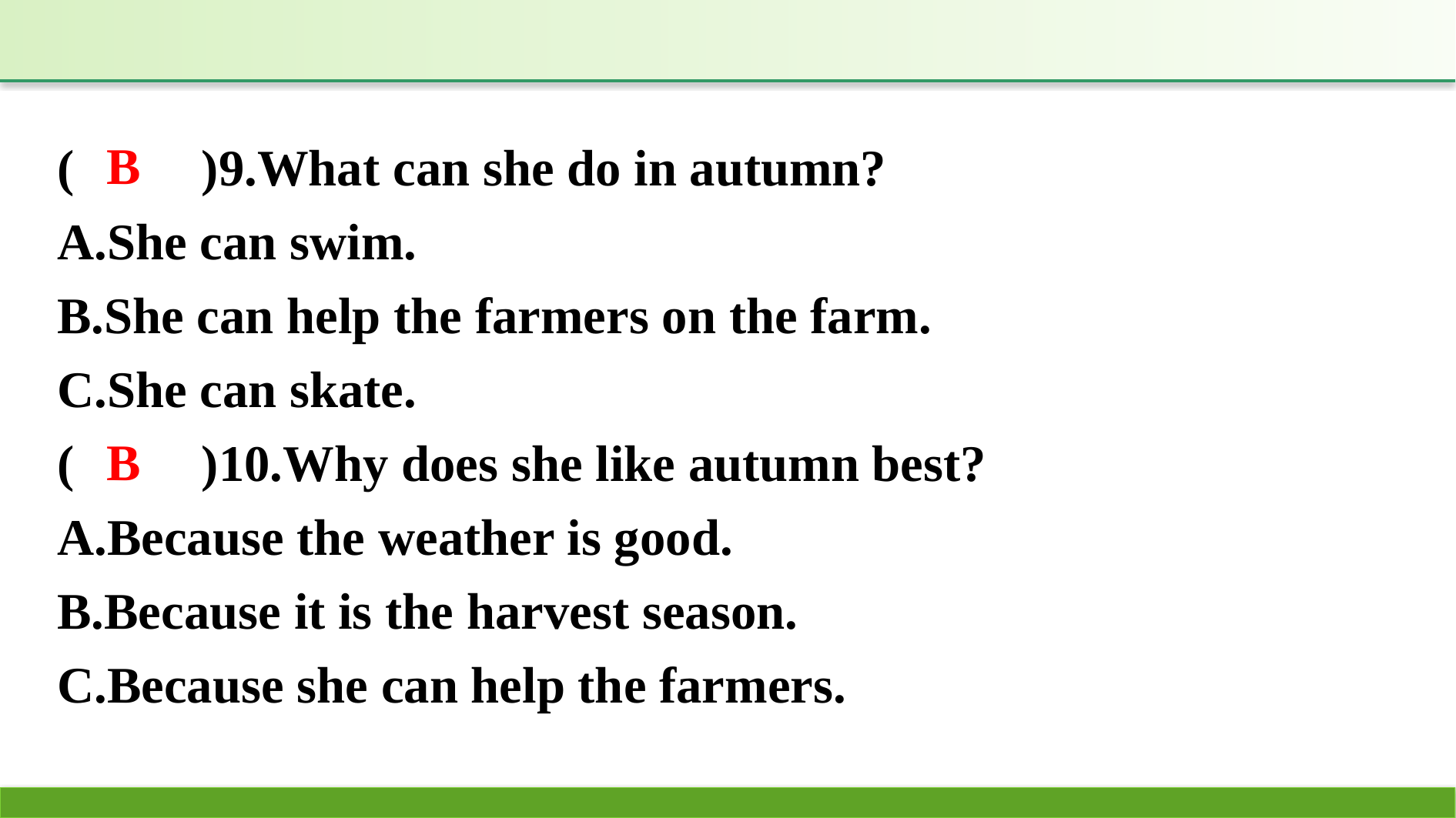

(　　)9.What can she do in autumn?
A.She can swim.
B.She can help the farmers on the farm.
C.She can skate.
(　　)10.Why does she like autumn best?
A.Because the weather is good.
B.Because it is the harvest season.
C.Because she can help the farmers.
B
B